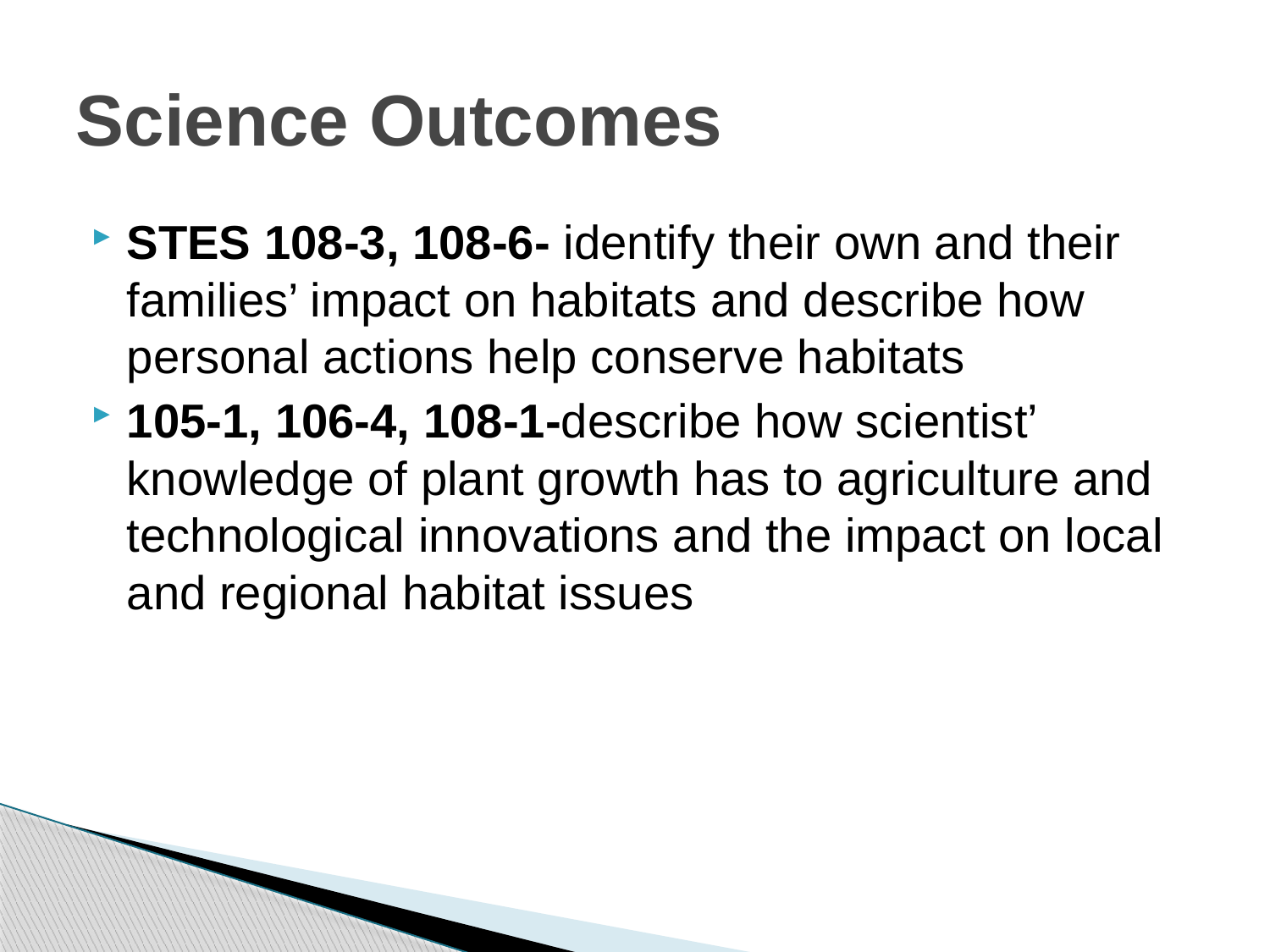

# Science Outcomes
STES 108-3, 108-6- identify their own and their families’ impact on habitats and describe how personal actions help conserve habitats
105-1, 106-4, 108-1-describe how scientist’ knowledge of plant growth has to agriculture and technological innovations and the impact on local and regional habitat issues